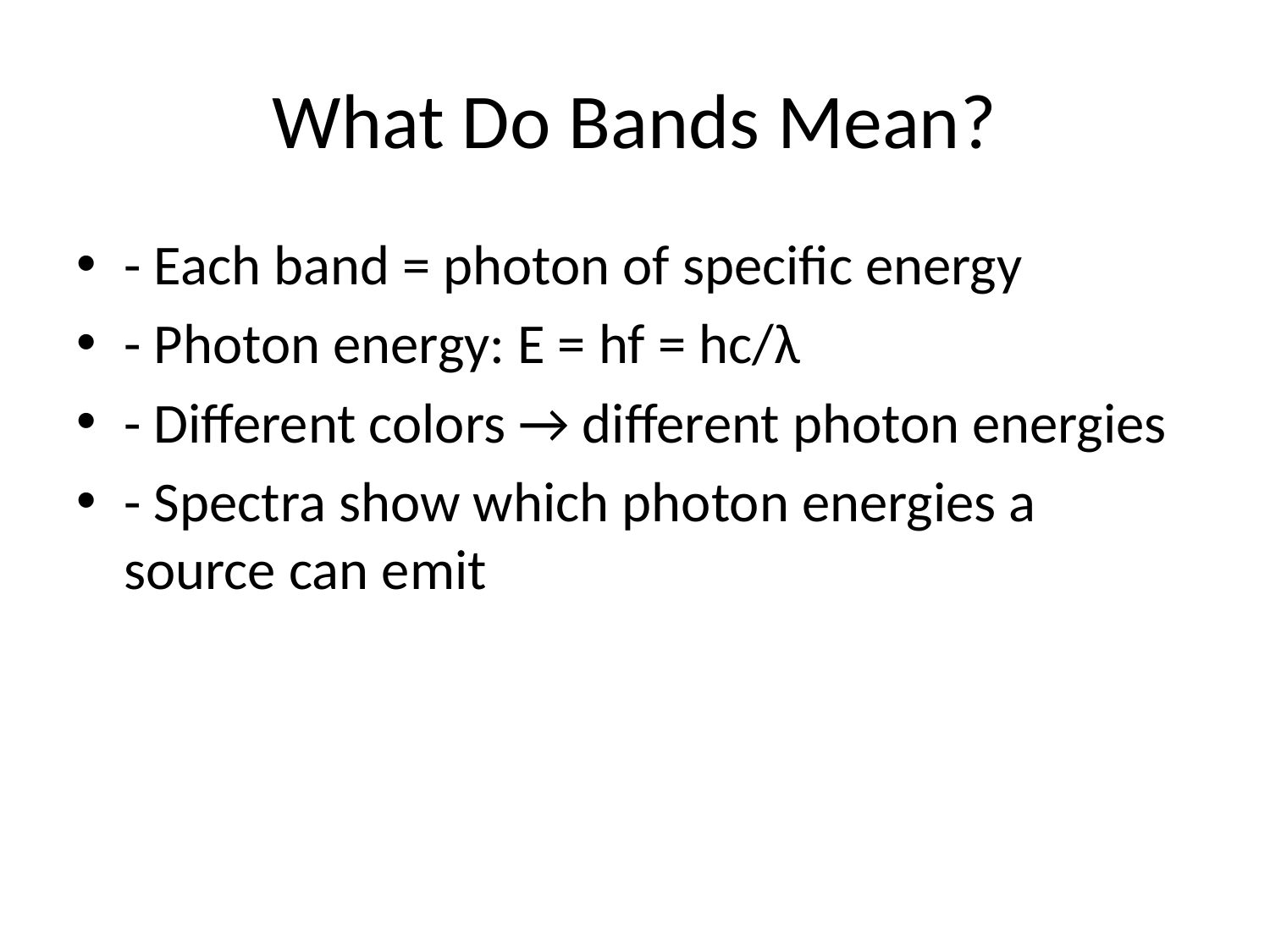

# What Do Bands Mean?
- Each band = photon of specific energy
- Photon energy: E = hf = hc/λ
- Different colors → different photon energies
- Spectra show which photon energies a source can emit